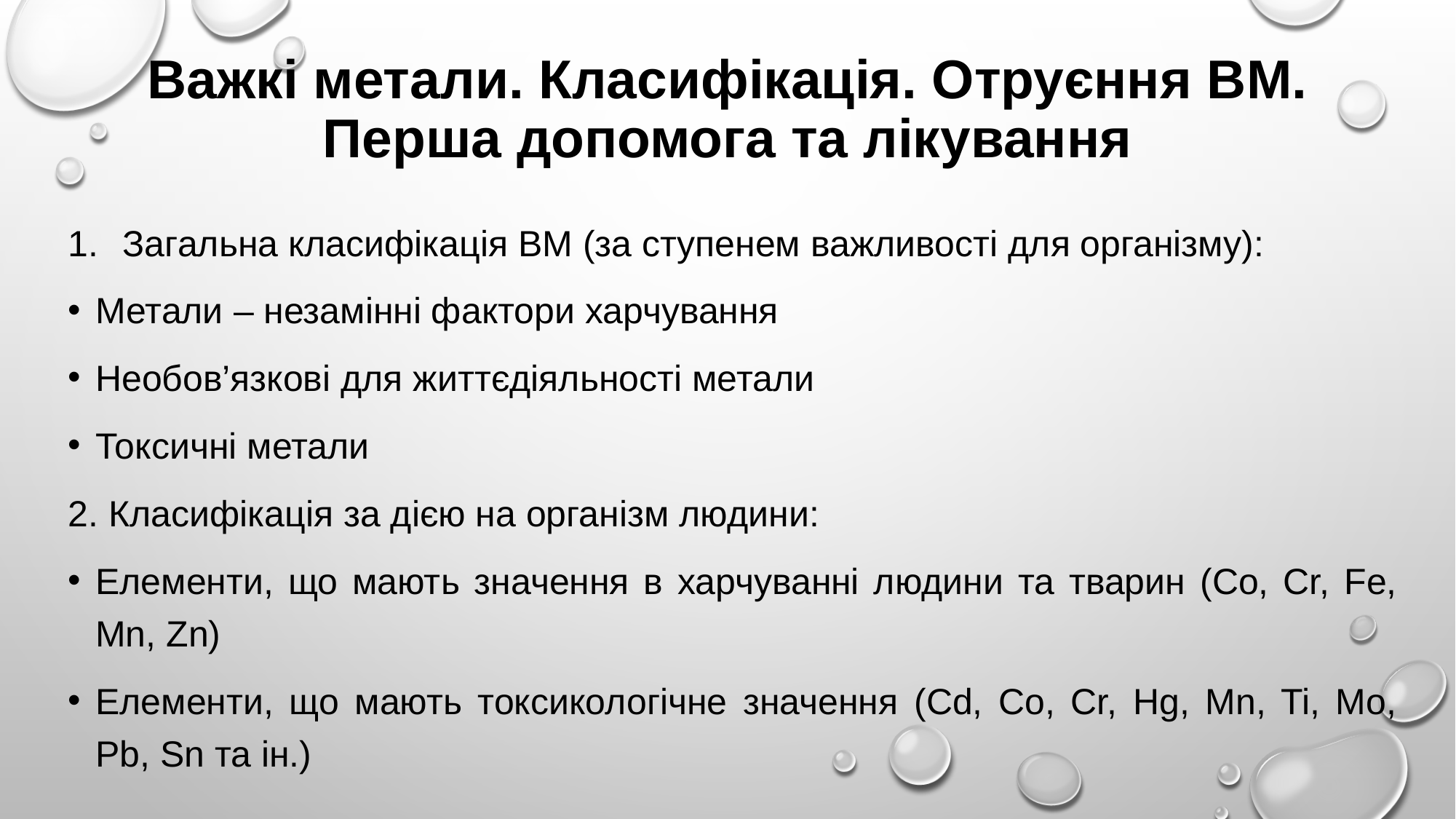

# Важкі метали. Класифікація. Отруєння ВМ. Перша допомога та лікування
Загальна класифікація ВМ (за ступенем важливості для організму):
Метали – незамінні фактори харчування
Необов’язкові для життєдіяльності метали
Токсичні метали
2. Класифікація за дією на організм людини:
Елементи, що мають значення в харчуванні людини та тварин (Co, Cr, Fe, Mn, Zn)
Елементи, що мають токсикологічне значення (Cd, Co, Cr, Hg, Mn, Ti, Mo, Pb, Sn та ін.)